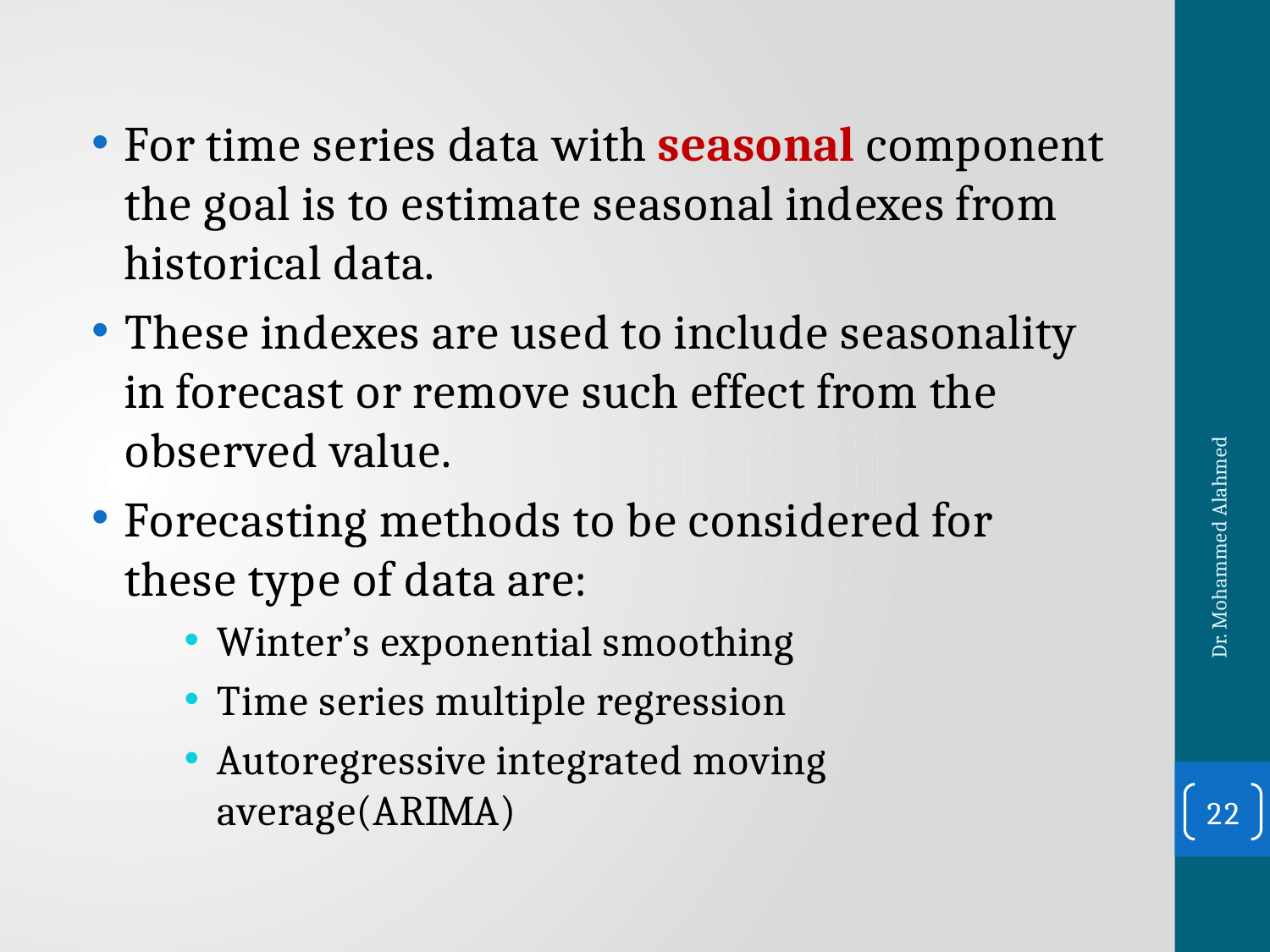

For time series data with seasonal component the goal is to estimate seasonal indexes from historical data.
These indexes are used to include seasonality in forecast or remove such effect from the observed value.
Forecasting methods to be considered for these type of data are:
Winter’s exponential smoothing
Time series multiple regression
Autoregressive integrated moving average(ARIMA)
Dr. Mohammed Alahmed
22